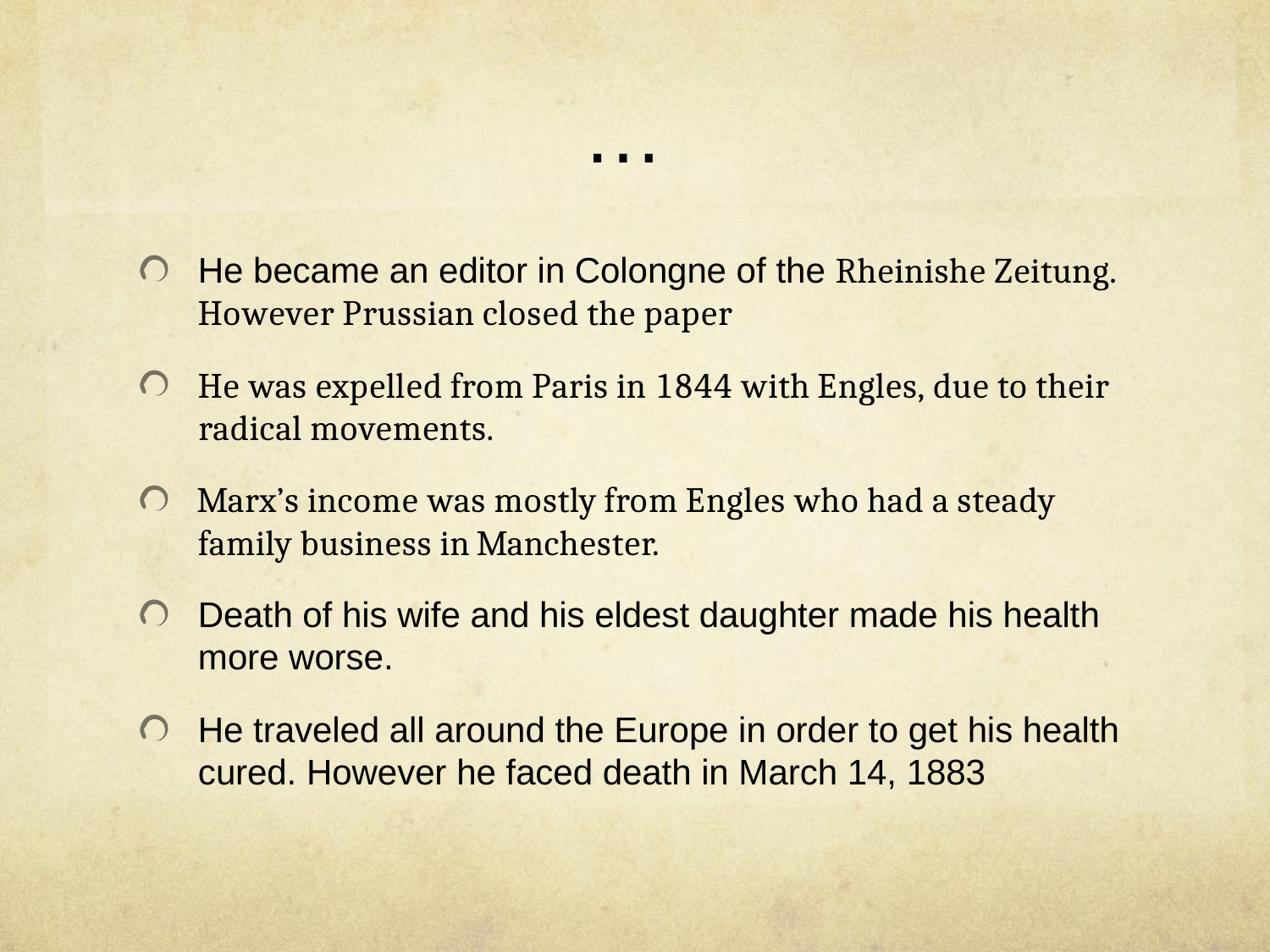

# …
He became an editor in Colongne of the Rheinishe Zeitung.  However Prussian closed the paper
He was expelled from Paris in 1844 with Engles, due to their radical movements.
Marx’s income was mostly from Engles who had a steady family business in Manchester.
Death of his wife and his eldest daughter made his health more worse.
He traveled all around the Europe in order to get his health cured. However he faced death in March 14, 1883